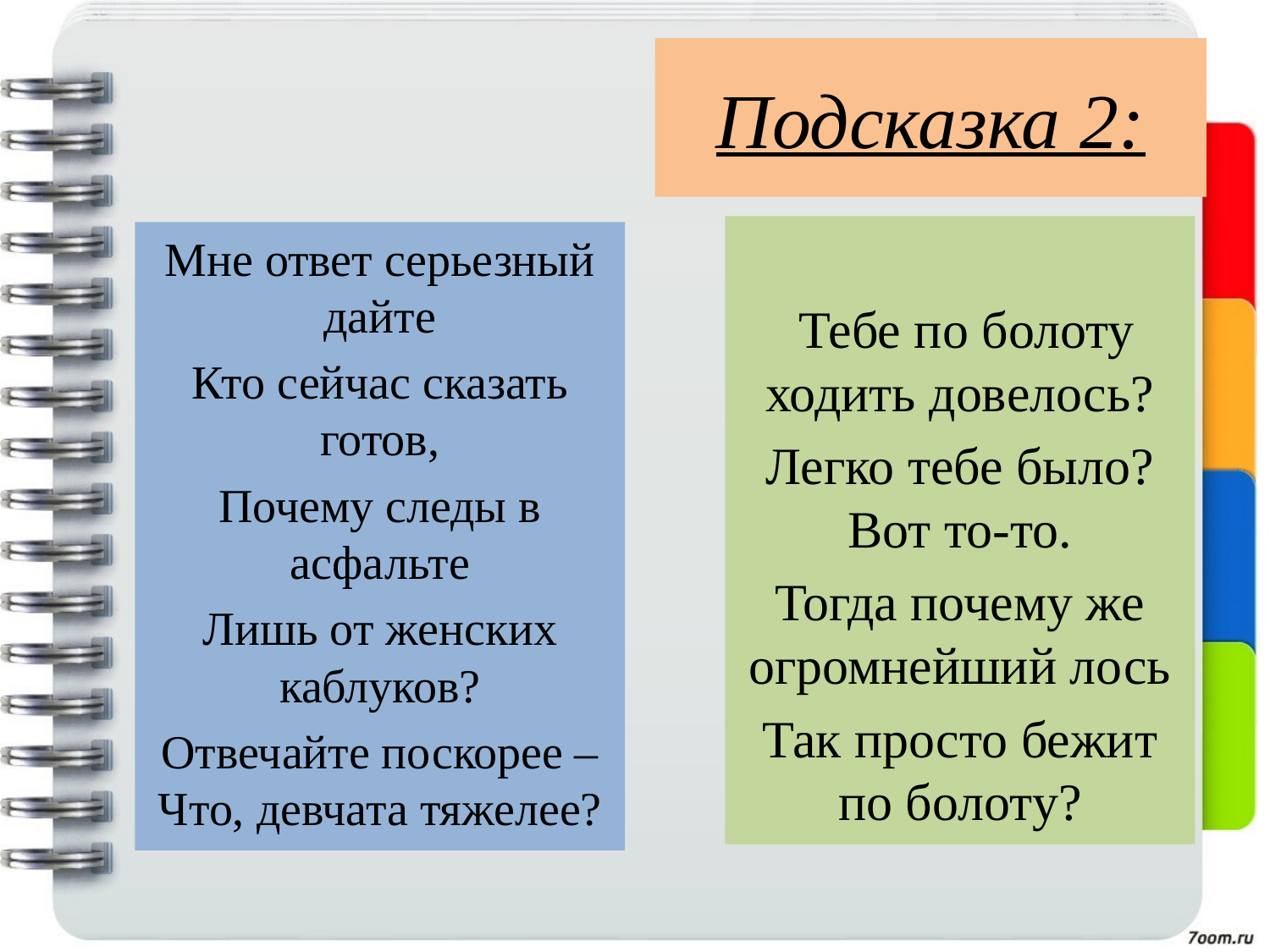

# Подсказка 2:

 Тебе по болоту ходить довелось?
Легко тебе было? Вот то-то.
Тогда почему же огромнейший лось
Так просто бежит по болоту?

Мне ответ серьезный дайте
Кто сейчас сказать готов,
Почему следы в асфальте
Лишь от женских каблуков?
Отвечайте поскорее – Что, девчата тяжелее?